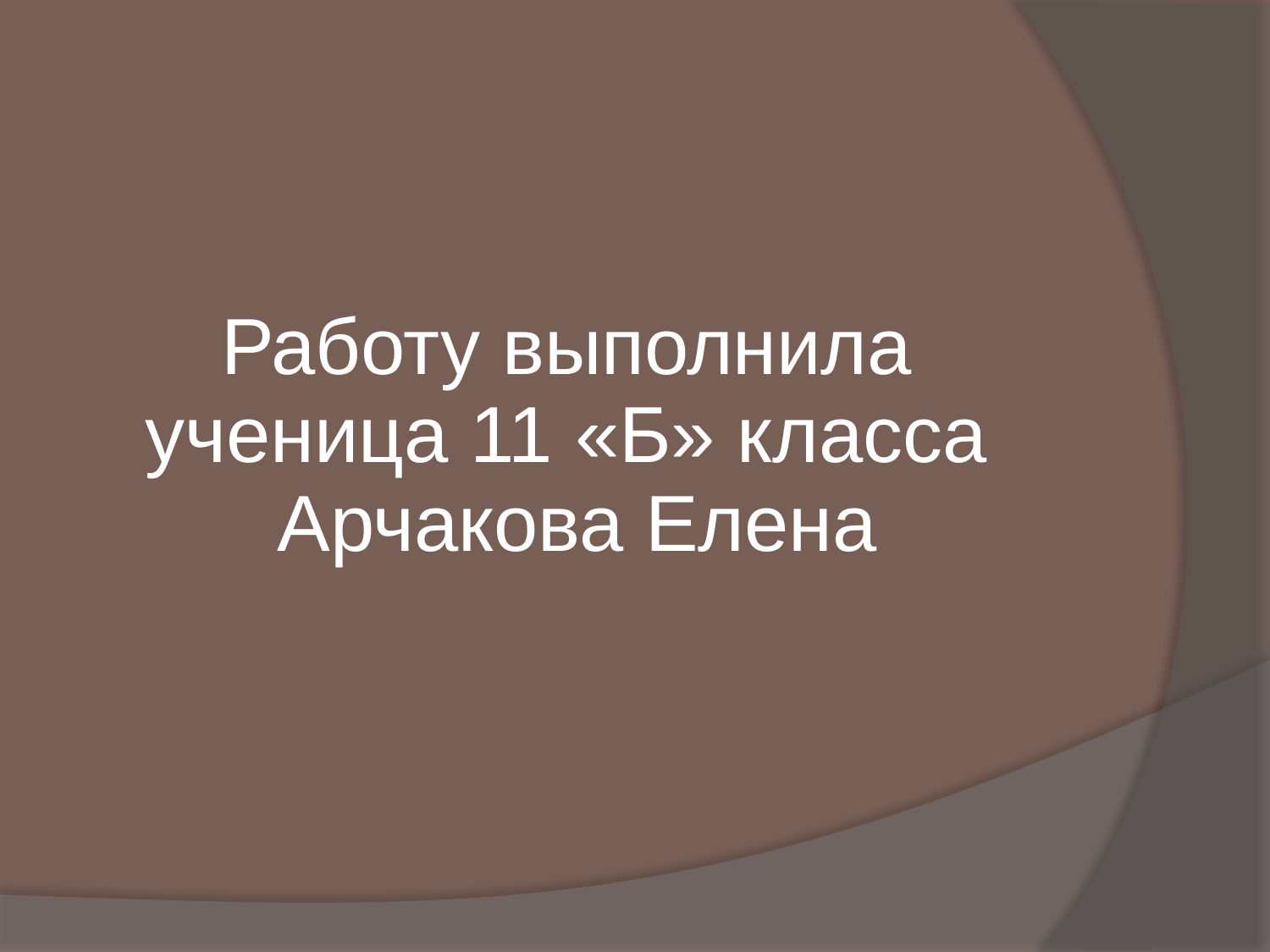

# Работу выполнила ученица 11 «Б» класса Арчакова Елена